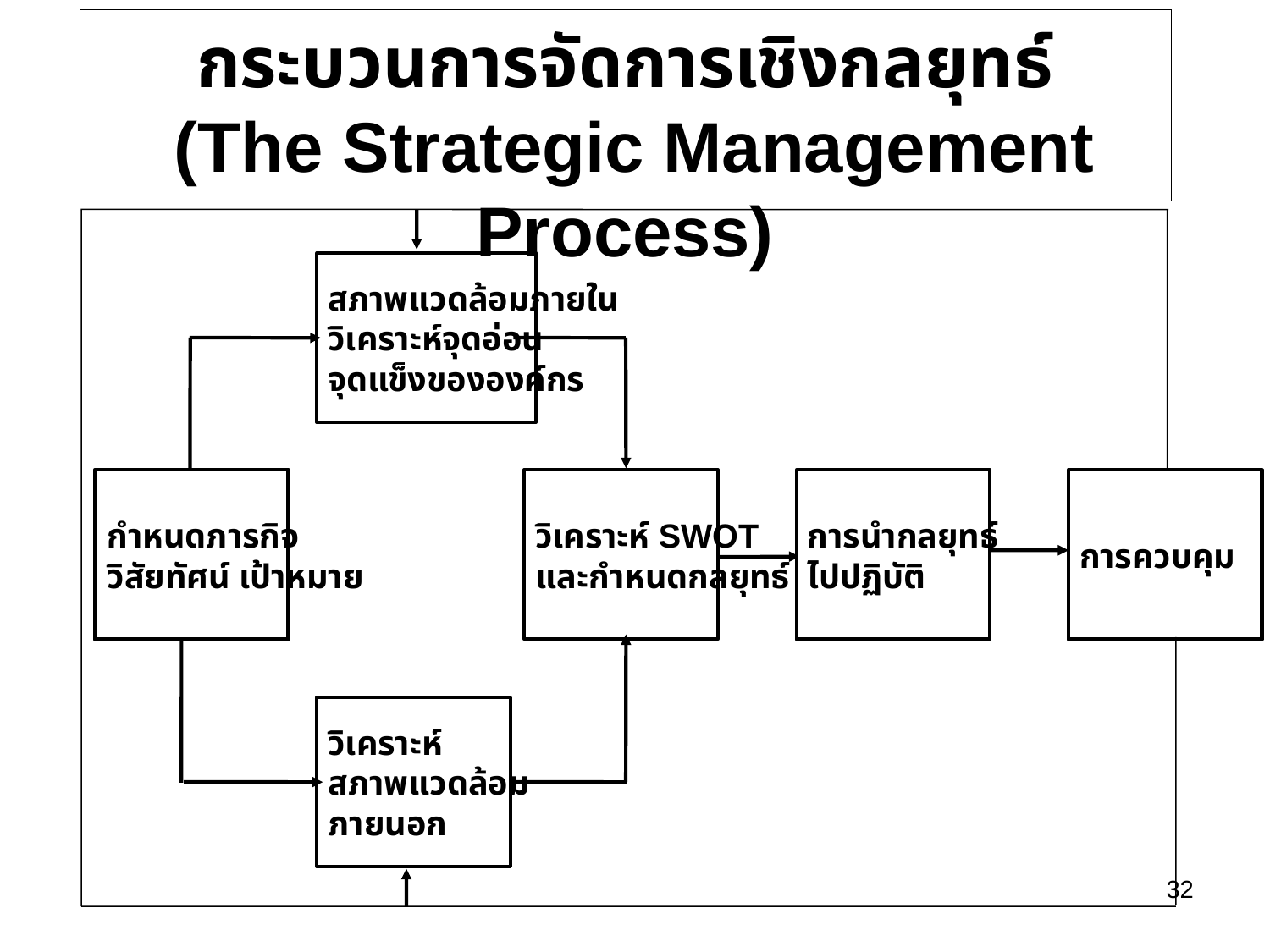

กระบวนการจัดการเชิงกลยุทธ์
 (The Strategic Management Process)

สภาพแวดล้อมภายใน
วิเคราะห์จุดอ่อน
จุดแข็งขององค์กร

วิเคราะห์
สภาพแวดล้อม
ภายนอก

วิเคราะห์ SWOT
และกำหนดกลยุทธ์

กำหนดภารกิจ
วิสัยทัศน์ เป้าหมาย
การนำกลยุทธ์
ไปปฏิบัติ
การควบคุม

32